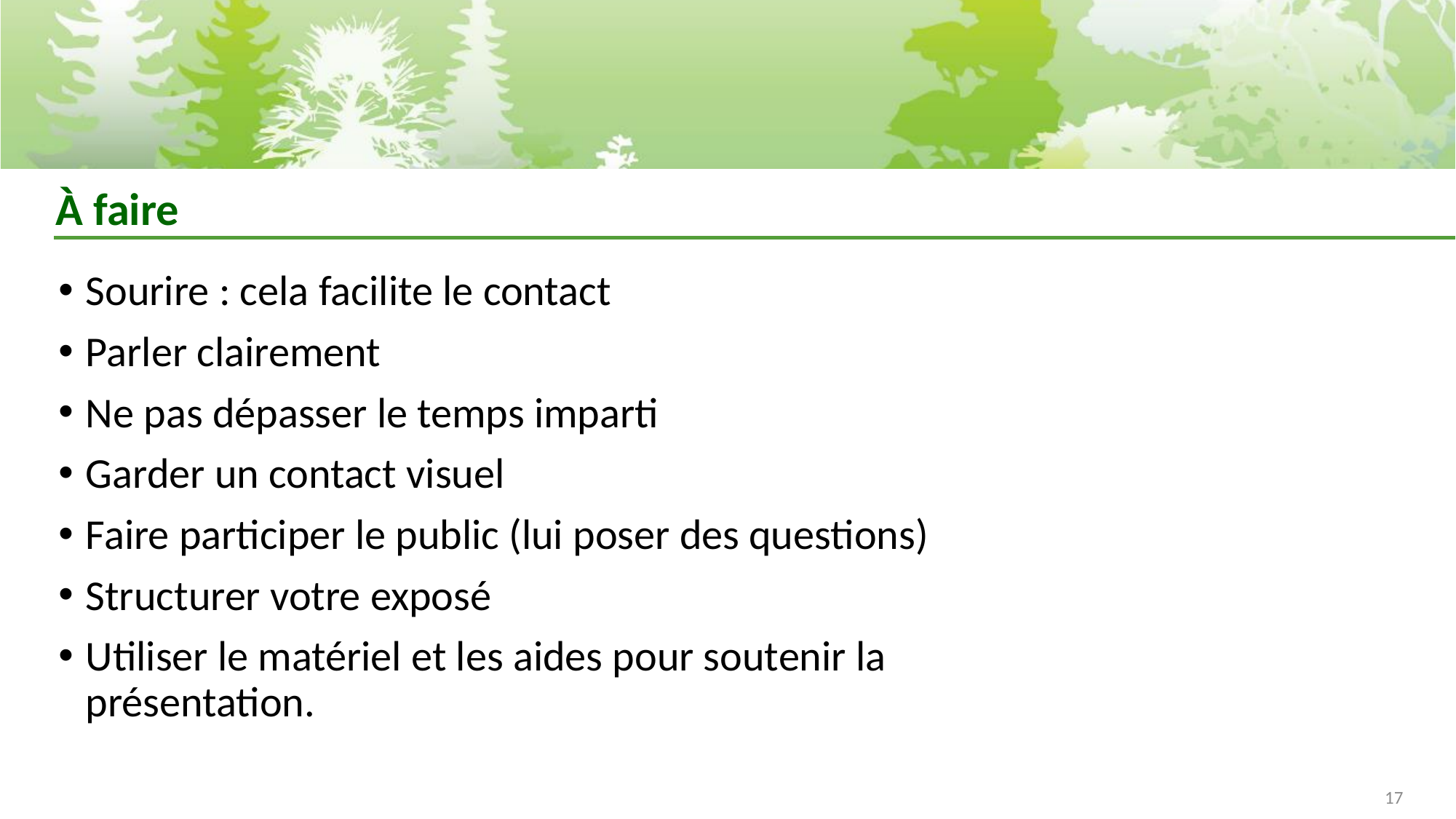

# À faire
Sourire : cela facilite le contact
Parler clairement
Ne pas dépasser le temps imparti
Garder un contact visuel
Faire participer le public (lui poser des questions)
Structurer votre exposé
Utiliser le matériel et les aides pour soutenir la présentation.

17